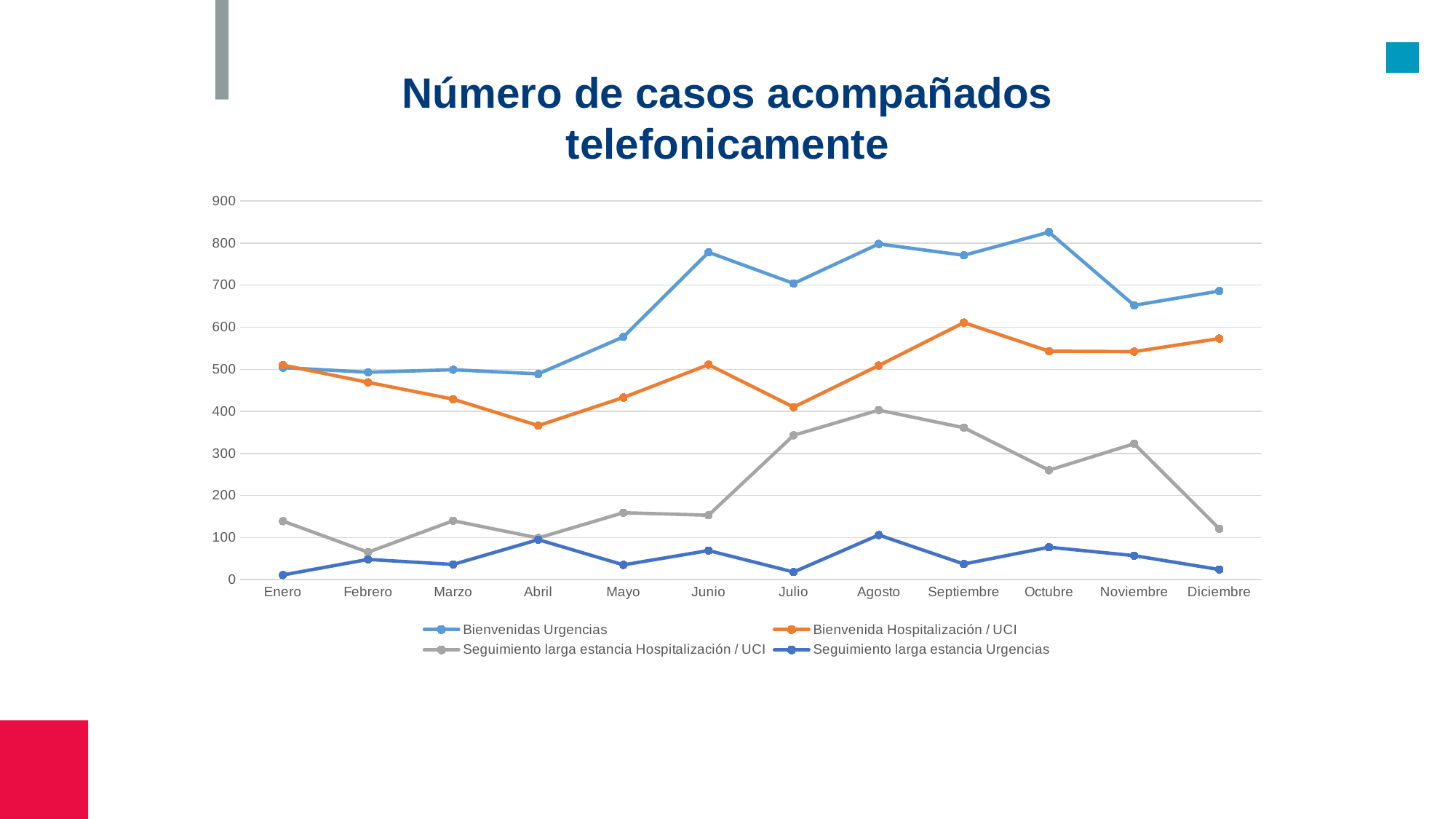

Número de casos acompañados telefonicamente

### Chart

| Category | Bienvenidas Urgencias | Bienvenida Hospitalización / UCI | Seguimiento larga estancia Hospitalización / UCI | Seguimiento larga estancia Urgencias |
|---|---|---|---|---|
| Enero | 504.0 | 510.0 | 139.0 | 11.0 |
| Febrero | 493.0 | 469.0 | 65.0 | 48.0 |
| Marzo | 499.0 | 429.0 | 140.0 | 36.0 |
| Abril | 489.0 | 366.0 | 99.0 | 95.0 |
| Mayo | 577.0 | 433.0 | 159.0 | 35.0 |
| Junio | 778.0 | 511.0 | 153.0 | 69.0 |
| Julio | 704.0 | 410.0 | 343.0 | 18.0 |
| Agosto | 798.0 | 509.0 | 403.0 | 106.0 |
| Septiembre | 771.0 | 611.0 | 361.0 | 37.0 |
| Octubre | 826.0 | 543.0 | 260.0 | 77.0 |
| Noviembre | 652.0 | 542.0 | 323.0 | 57.0 |
| Diciembre | 686.0 | 573.0 | 121.0 | 24.0 |